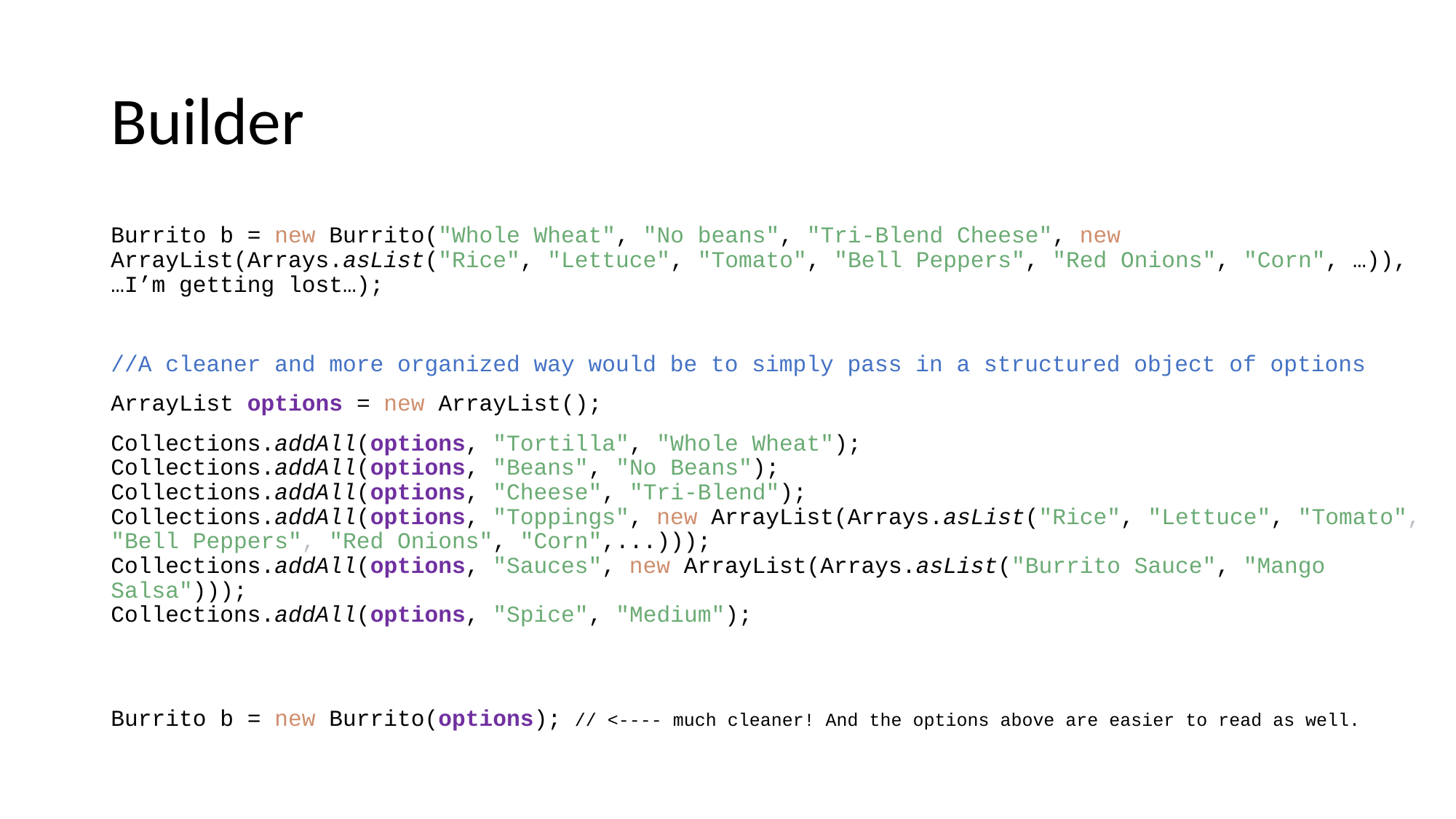

# Builder
Burrito b = new Burrito("Whole Wheat", "No beans", "Tri-Blend Cheese", new ArrayList(Arrays.asList("Rice", "Lettuce", "Tomato", "Bell Peppers", "Red Onions", "Corn", …)), …I’m getting lost…);

//A cleaner and more organized way would be to simply pass in a structured object of options
ArrayList options = new ArrayList();
Collections.addAll(options, "Tortilla", "Whole Wheat");
Collections.addAll(options, "Beans", "No Beans");
Collections.addAll(options, "Cheese", "Tri-Blend");
Collections.addAll(options, "Toppings", new ArrayList(Arrays.asList("Rice", "Lettuce", "Tomato", "Bell Peppers", "Red Onions", "Corn",...)));
Collections.addAll(options, "Sauces", new ArrayList(Arrays.asList("Burrito Sauce", "Mango Salsa")));
Collections.addAll(options, "Spice", "Medium");

Burrito b = new Burrito(options); // <---- much cleaner! And the options above are easier to read as well.